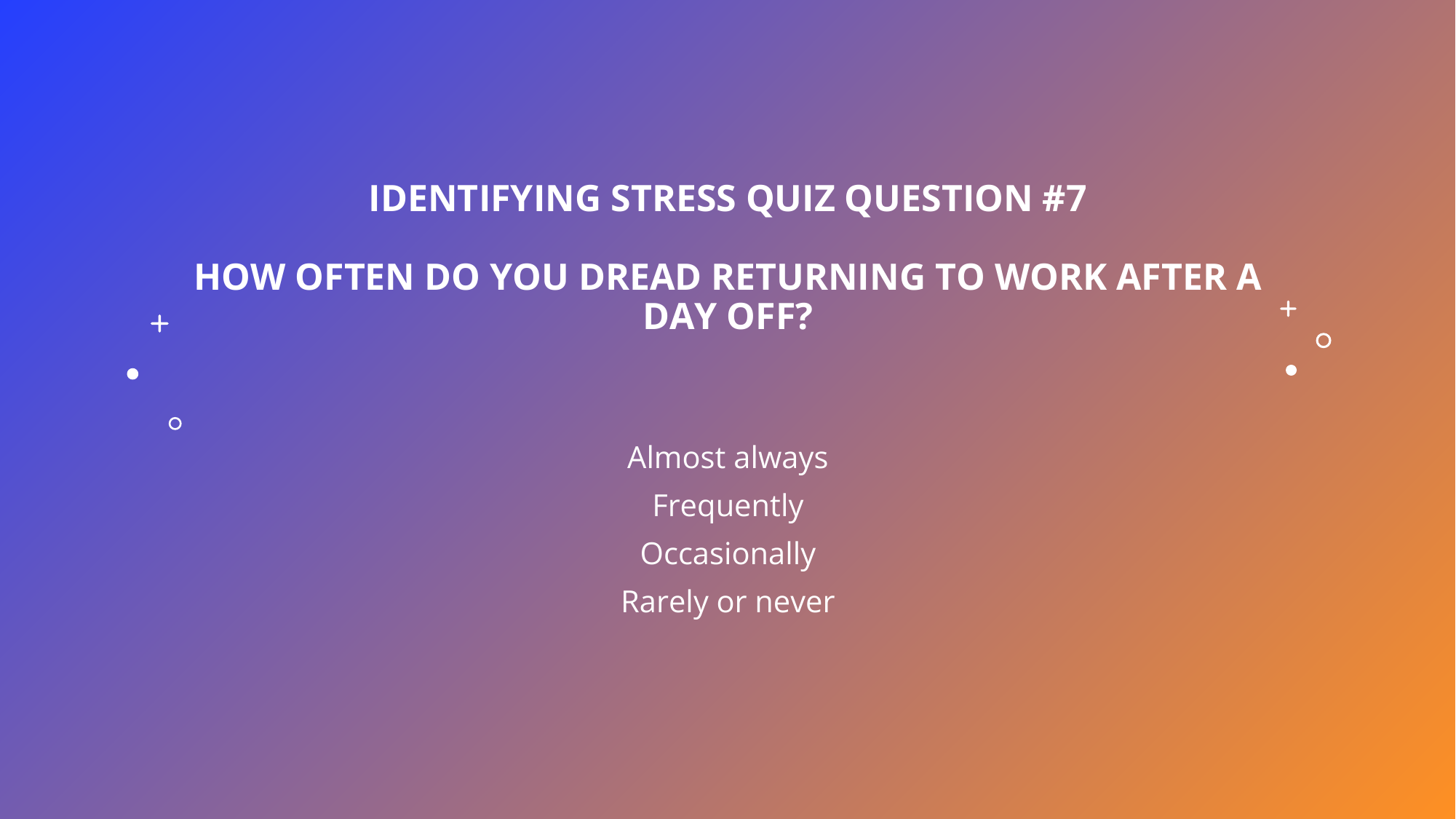

# IDENTIFYING STRESS QUIZ QUESTION #7 HOW OFTEN DO YOU DREAD RETURNING TO WORK AFTER A DAY OFF?

Almost always
Frequently
Occasionally
Rarely or never